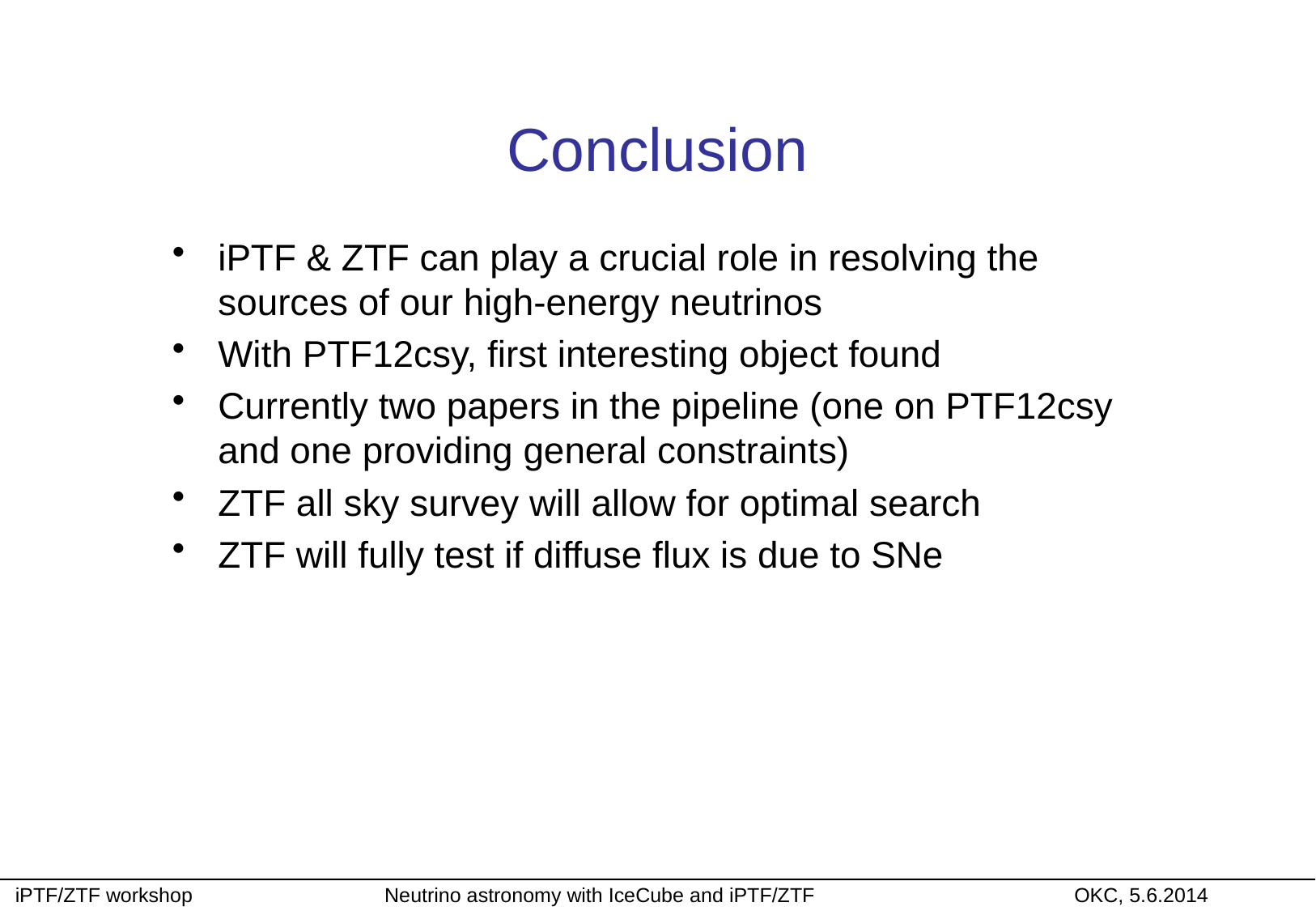

# Conclusion
iPTF & ZTF can play a crucial role in resolving the sources of our high-energy neutrinos
With PTF12csy, first interesting object found
Currently two papers in the pipeline (one on PTF12csy and one providing general constraints)
ZTF all sky survey will allow for optimal search
ZTF will fully test if diffuse flux is due to SNe